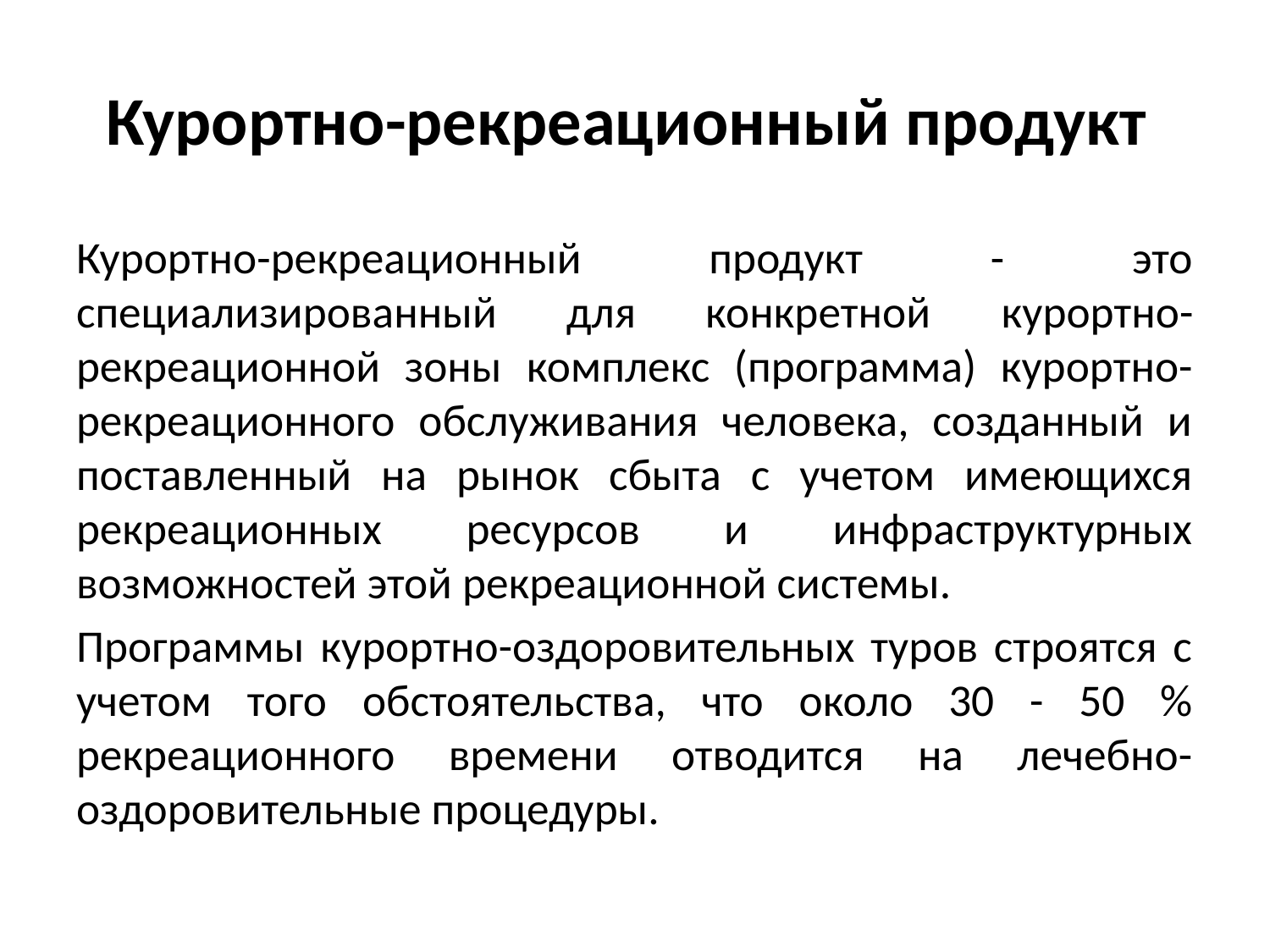

# Курортно-рекреационный продукт
Курортно-рекреационный продукт - это специализированный для конкретной курортно-рекреационной зоны комплекс (программа) курортно-рекреационного обслуживания человека, созданный и поставленный на рынок сбыта с учетом имеющихся рекреационных ресурсов и инфраструктурных возможностей этой рекреационной системы.
Программы курортно-оздоровительных туров строятся с учетом того обстоятельства, что около 30 - 50 % рекреационного времени отводится на лечебно-оздоровительные процедуры.